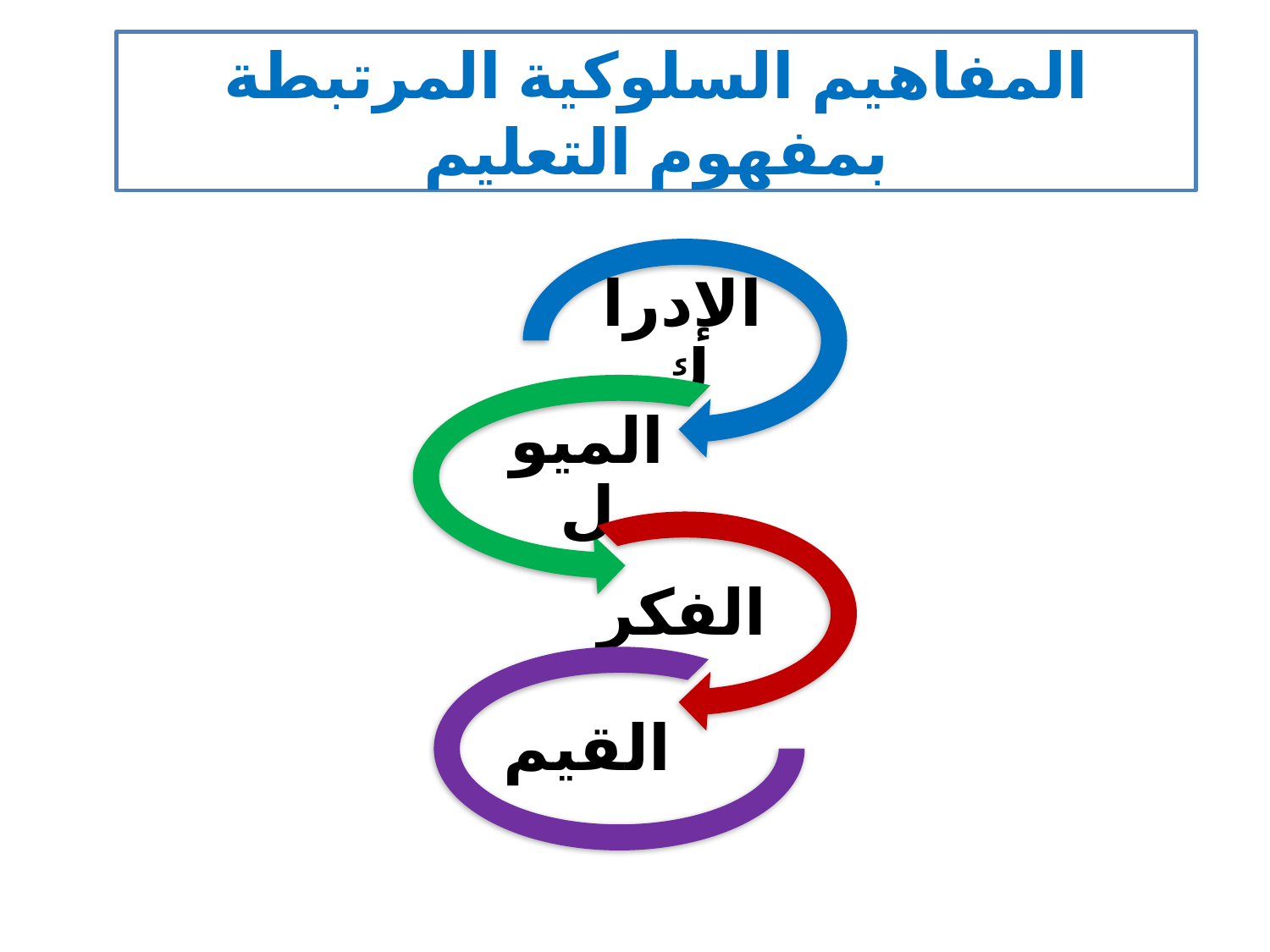

# المفاهيم السلوكية المرتبطة بمفهوم التعليم
الإدراك
الميول
الفكر
القيم